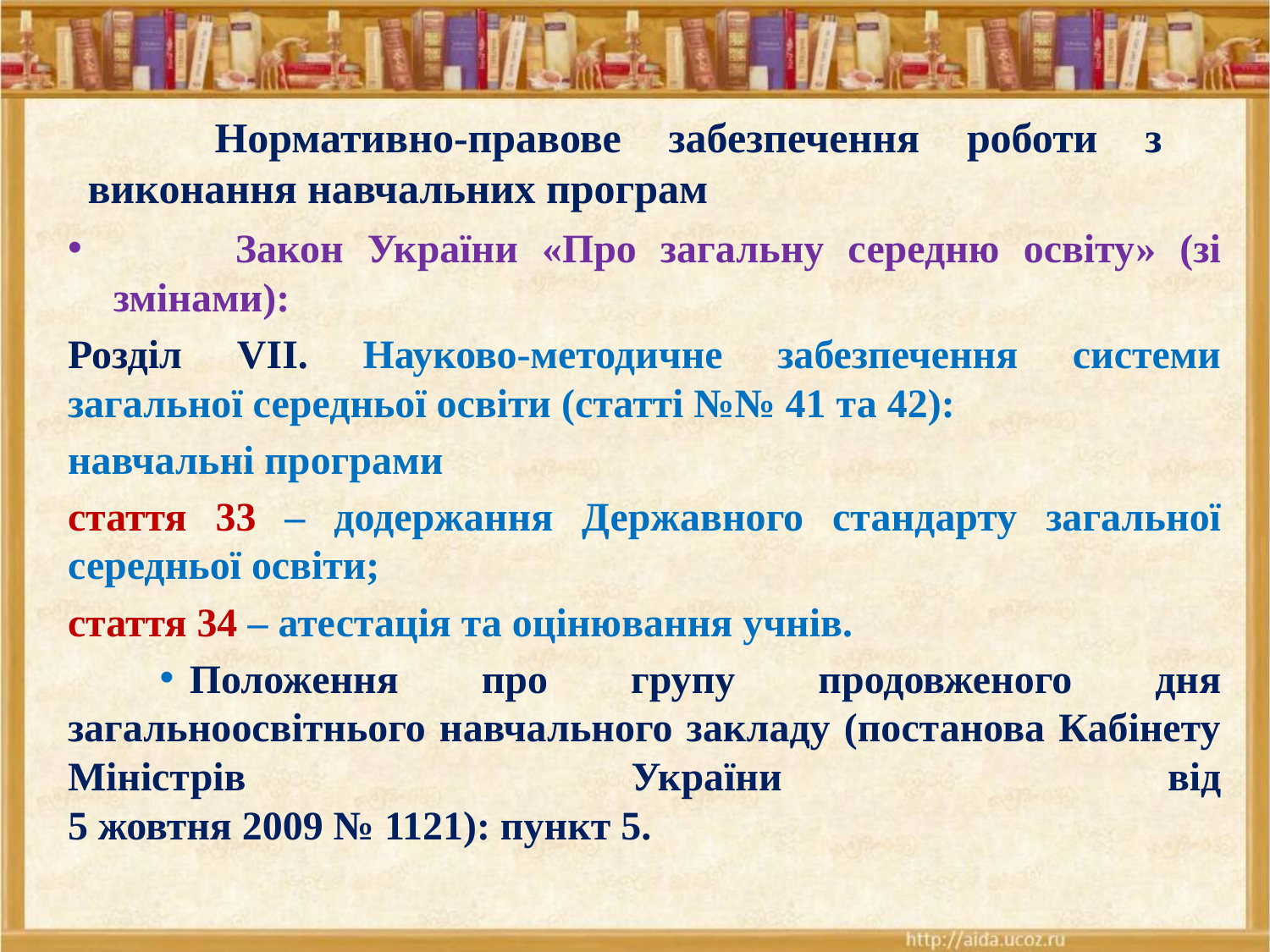

# Нормативно-правове забезпечення роботи з виконання навчальних програм
	Закон України «Про загальну середню освіту» (зі змінами):
Розділ VІІ. Науково-методичне забезпечення системи загальної середньої освіти (статті №№ 41 та 42):
навчальні програми
стаття 33 – додержання Державного стандарту загальної середньої освіти;
стаття 34 – атестація та оцінювання учнів.
	Положення про групу продовженого дня загальноосвітнього навчального закладу (постанова Кабінету Міністрів України від
5 жовтня 2009 № 1121): пункт 5.